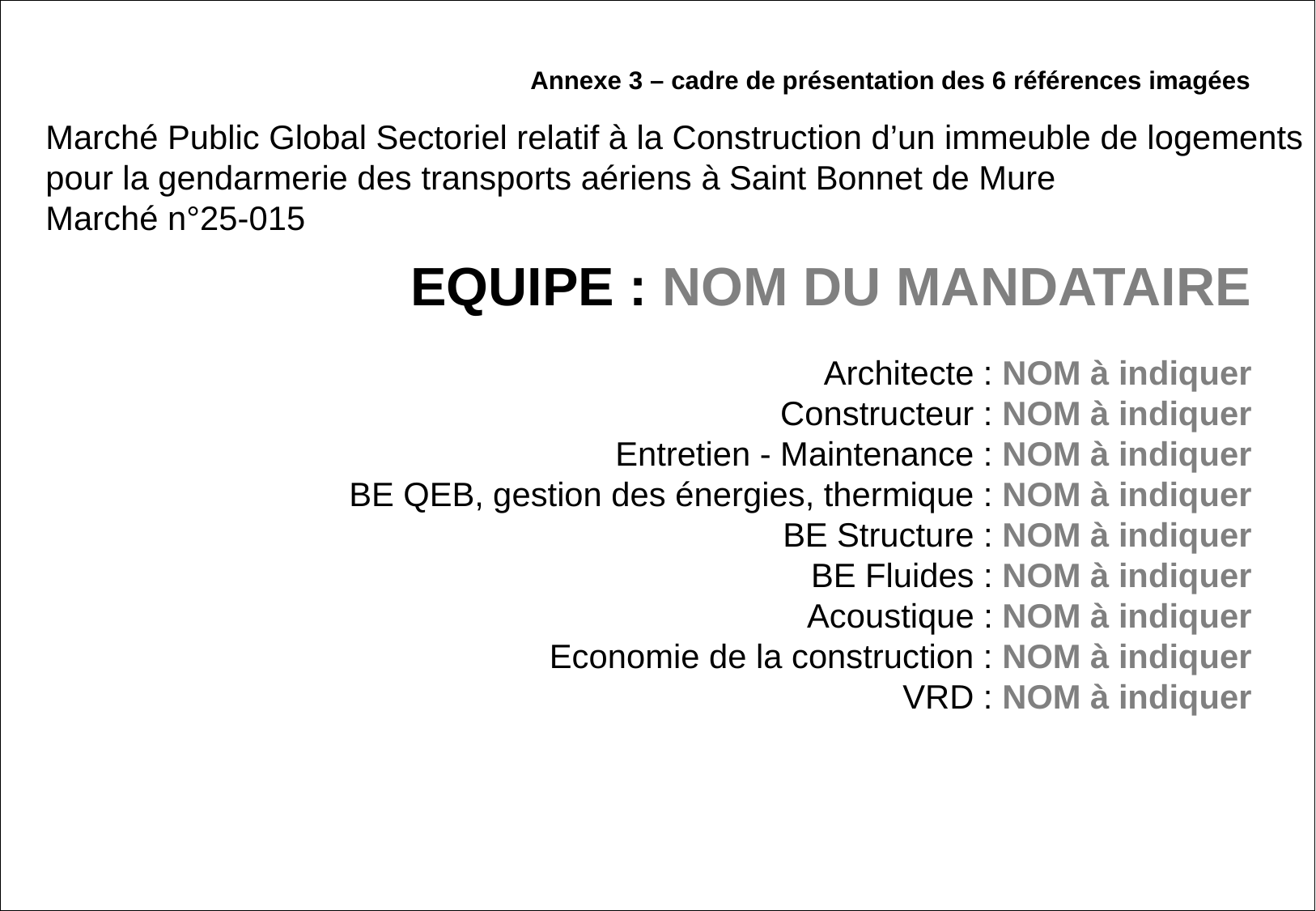

Annexe 3 – cadre de présentation des 6 références imagées
Marché Public Global Sectoriel relatif à la Construction d’un immeuble de logements pour la gendarmerie des transports aériens à Saint Bonnet de Mure
Marché Public Global Sectoriel relatif à la Construction d’un immeuble de logements pour la gendarmerie des transports aériens à Saint Bonnet de Mure
Marché n°25-015

Marché Public arché n°25-015
EQUIPE : NOM DU MANDATAIRE
Architecte : NOM à indiquer
Constructeur : NOM à indiquer
Entretien - Maintenance : NOM à indiquer
BE QEB, gestion des énergies, thermique : NOM à indiquer
BE Structure : NOM à indiquer
BE Fluides : NOM à indiquer
Acoustique : NOM à indiquer
Economie de la construction : NOM à indiquer
VRD : NOM à indiquer